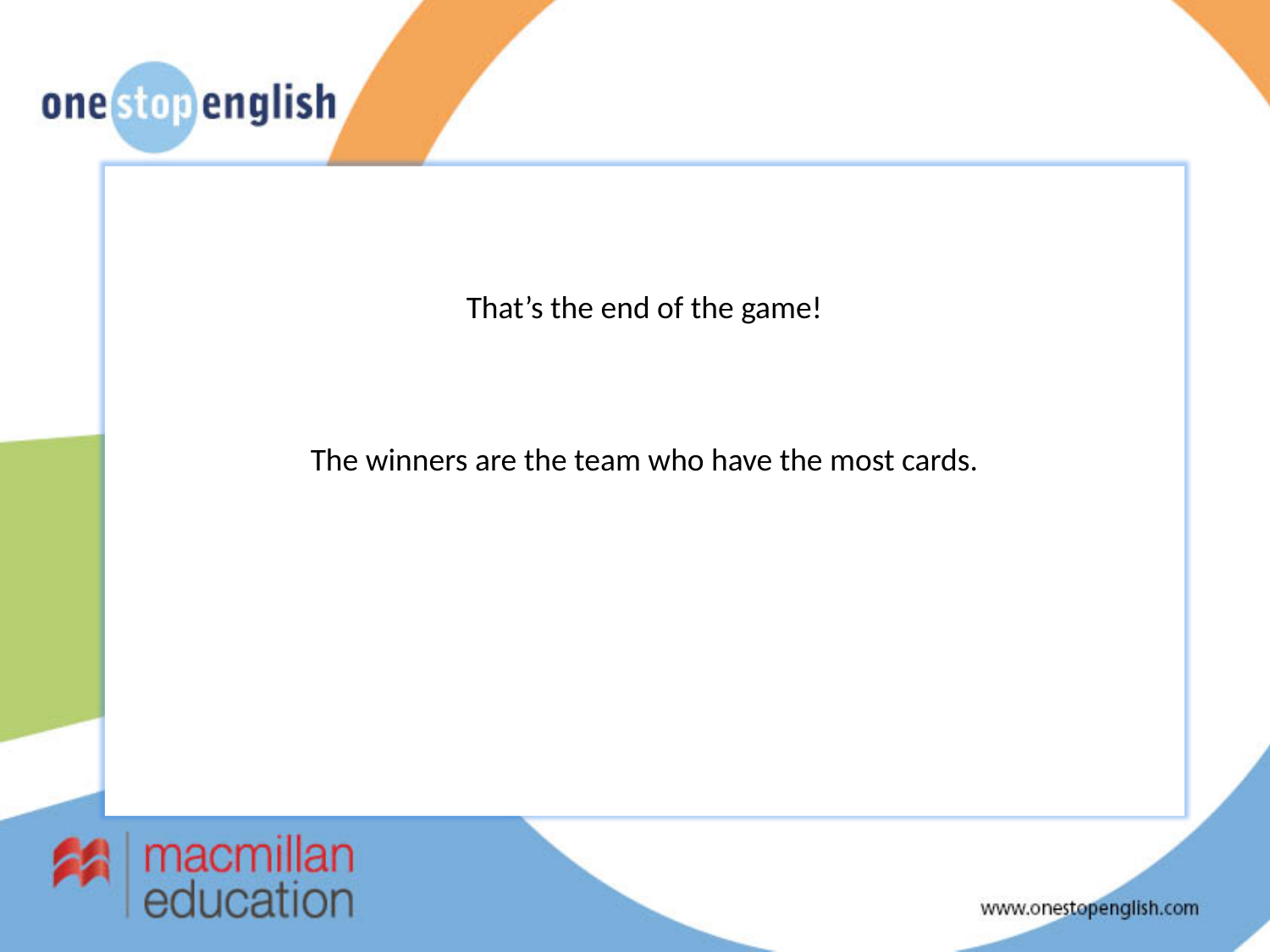

That’s the end of the game!

The winners are the team who have the most cards.